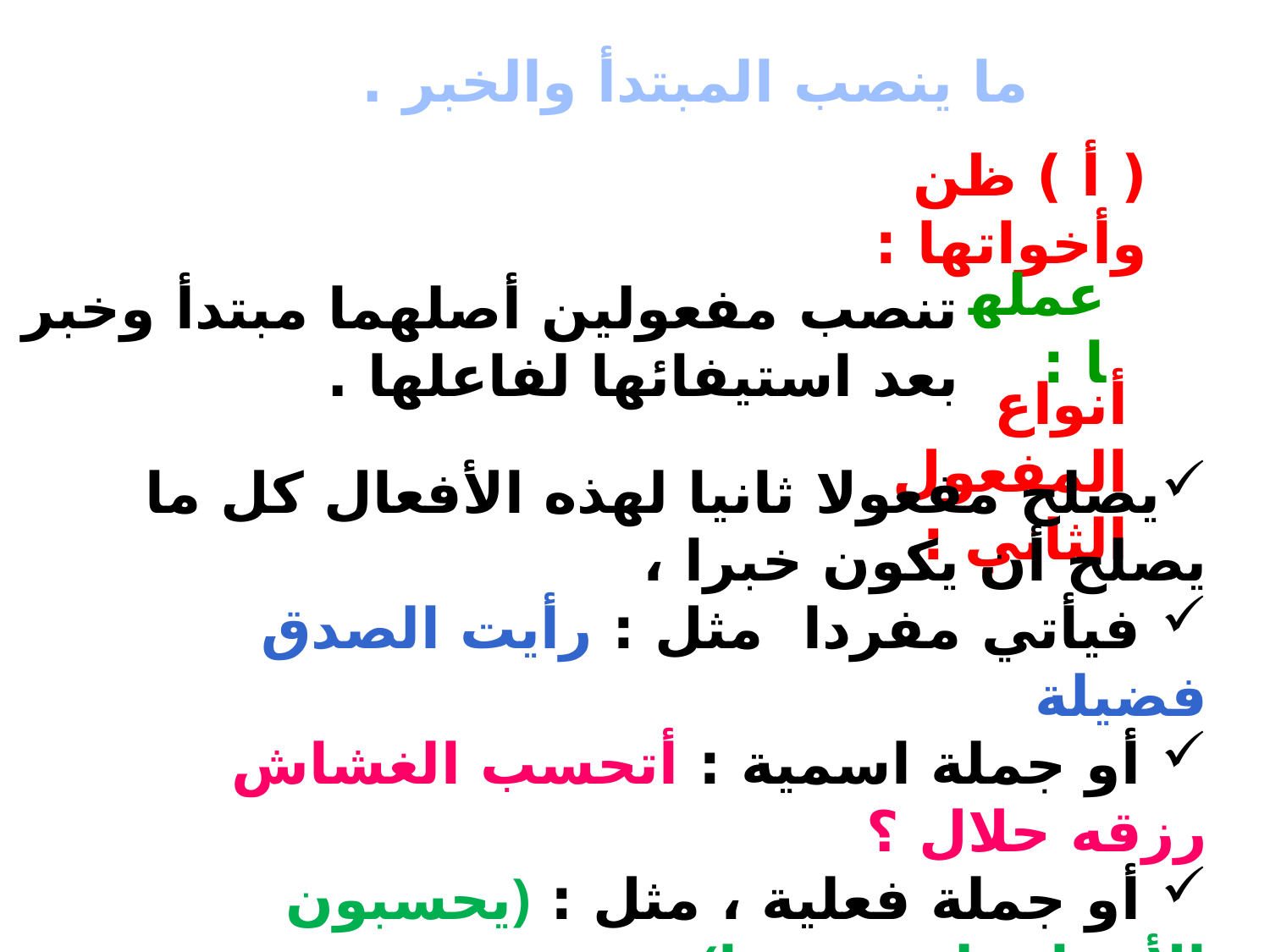

ما ينصب المبتدأ والخبر .
( أ ) ظن وأخواتها :
عملها :
تنصب مفعولين أصلهما مبتدأ وخبر بعد استيفائها لفاعلها .
أنواع المفعول الثاني :
يصلح مفعولا ثانيا لهذه الأفعال كل ما يصلح أن يكون خبرا ،
 فيأتي مفردا  مثل : رأيت الصدق فضيلة
 أو جملة اسمية : أتحسب الغشاش رزقه حلال ؟
 أو جملة فعلية ، مثل : ﴿يحسبون الأحزاب لم يذهبوا﴾
 أو شبه جملة ، جار ومجرور ، مثل: ﴿وإني لأظنه من الكاذبين﴾
 أو ظرف مثل : ﴿اتخذ عند الرحم عهدا)